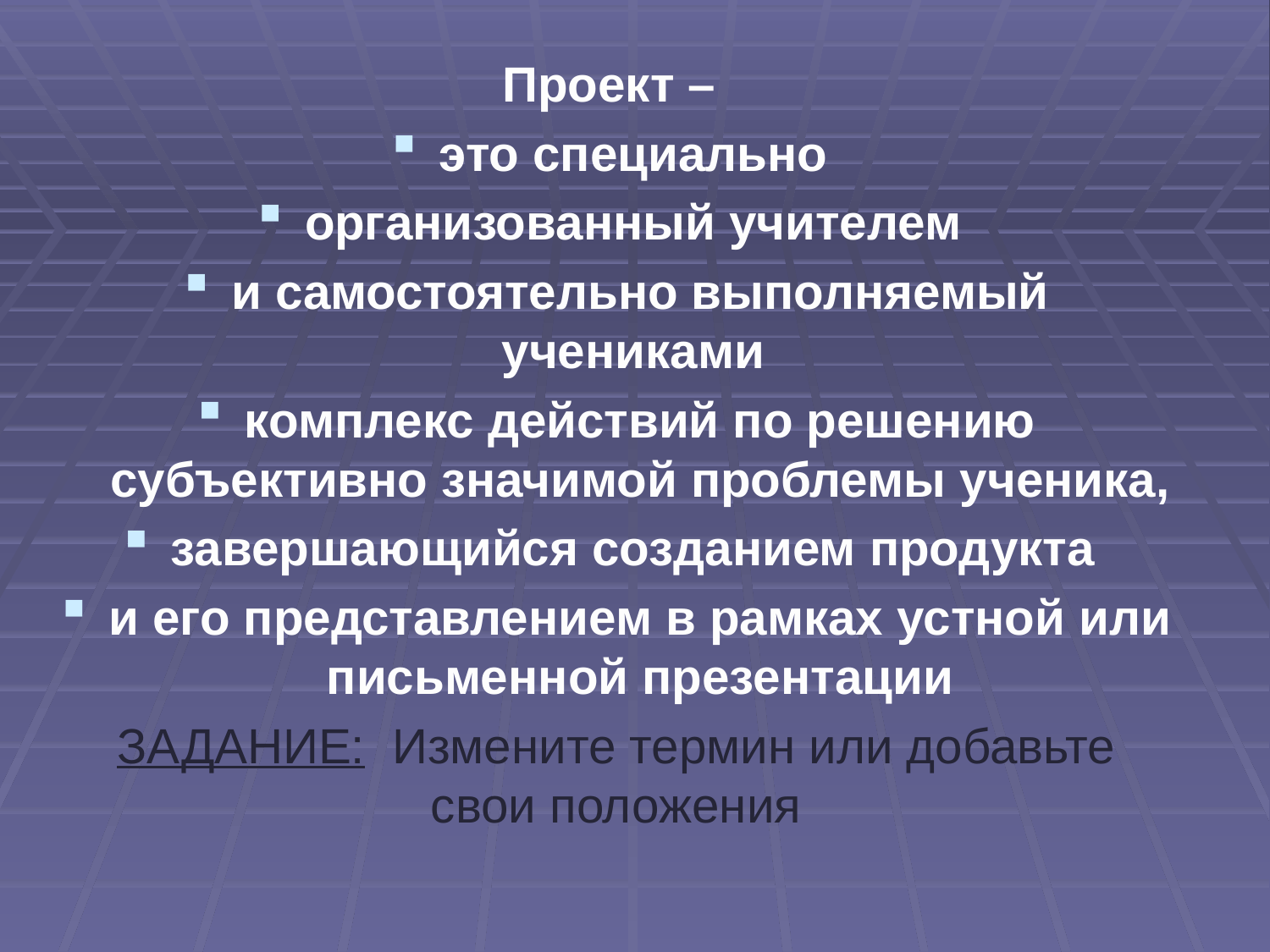

Проект –
это специально
организованный учителем
и самостоятельно выполняемый учениками
комплекс действий по решению субъективно значимой проблемы ученика,
завершающийся созданием продукта
и его представлением в рамках устной или письменной презентации
ЗАДАНИЕ:  Измените термин или добавьте свои положения